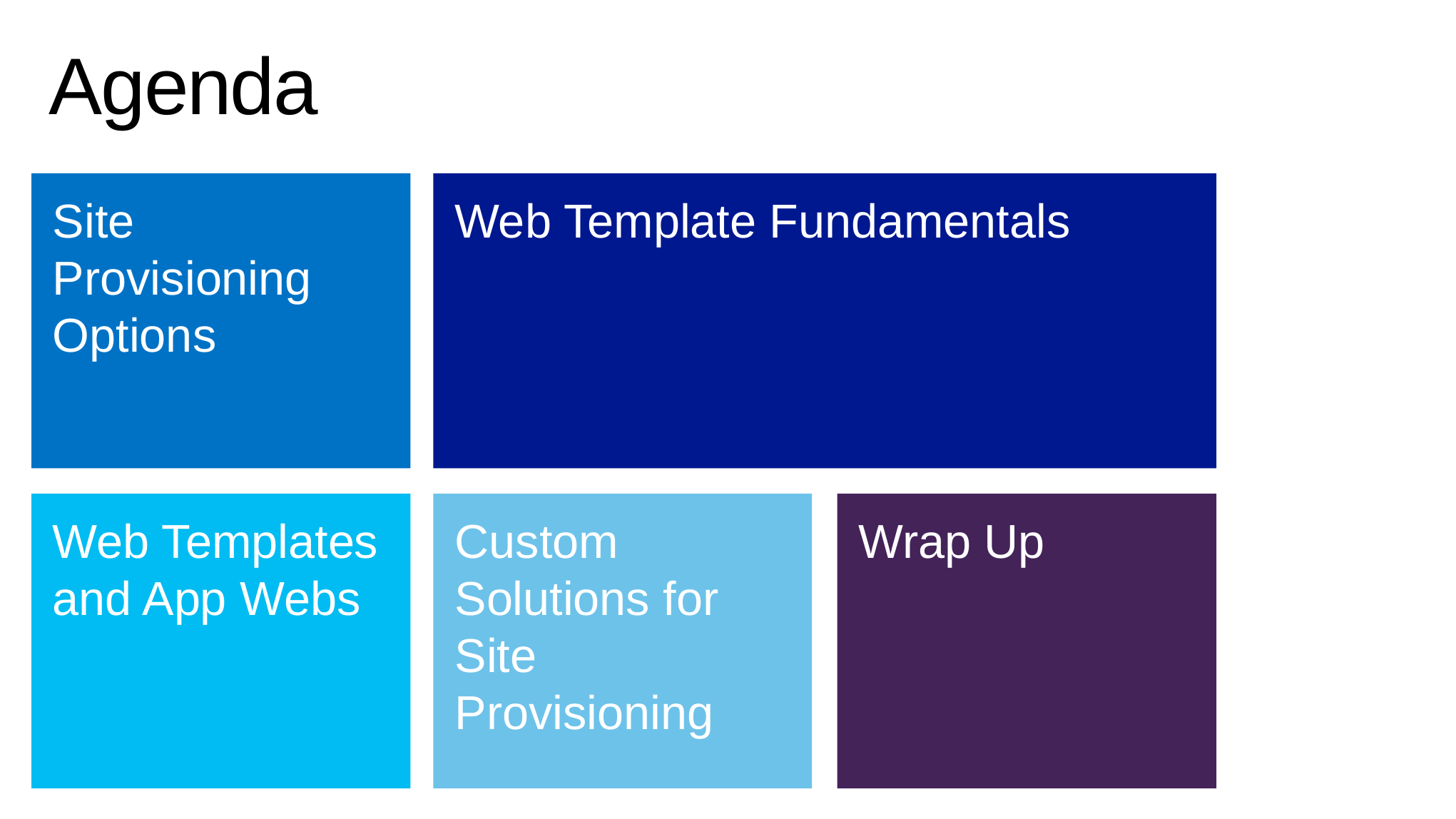

# Agenda
Site Provisioning Options
Web Template Fundamentals
Web Templates and App Webs
Custom Solutions for Site Provisioning
Wrap Up